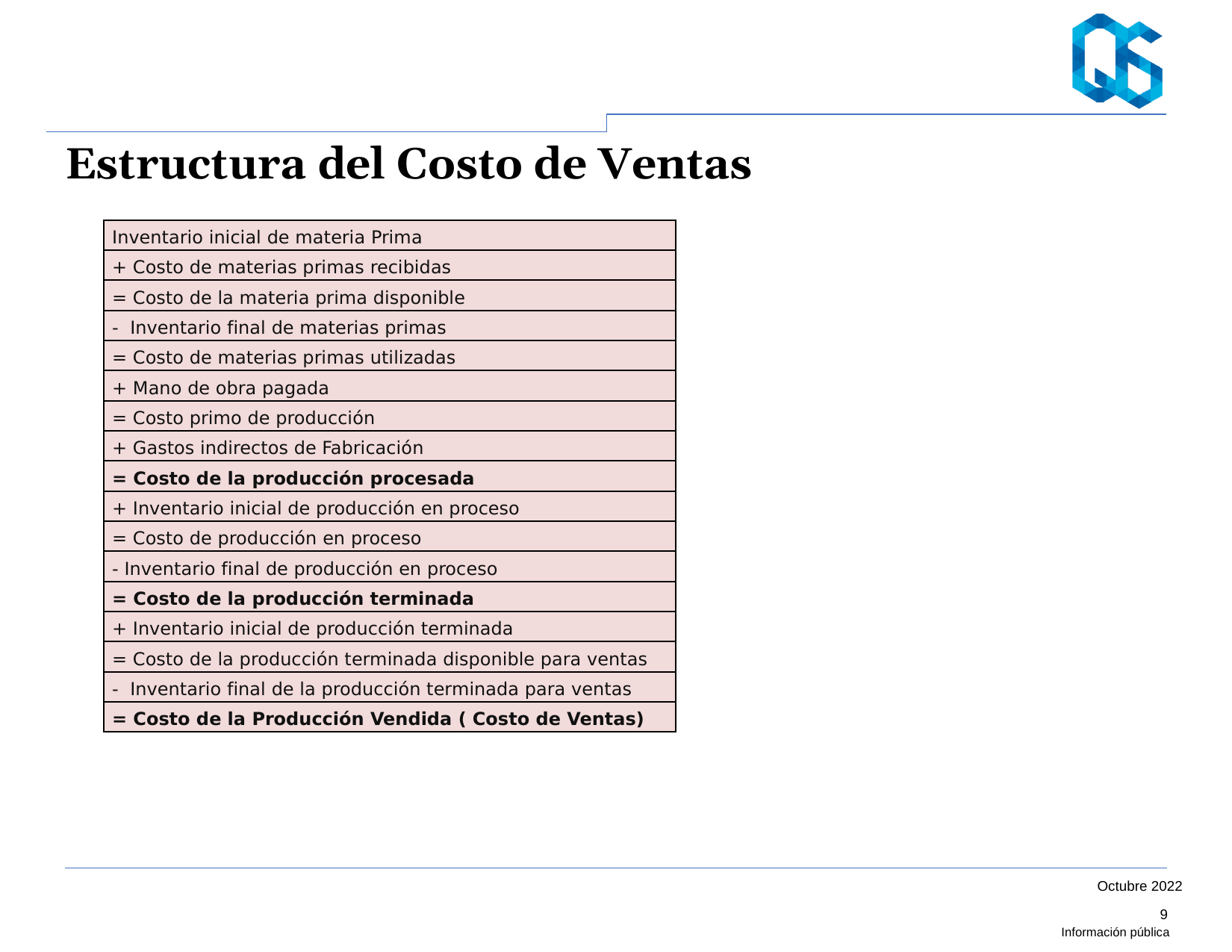

# Estructura del Costo de Ventas
Utiliza la caja del ‘Divider’ abajo para que el título de la diapositiva aparezca en la página de índice así como la página de índice al comienzo de cada sección
Por favor sigue estos pasos:
Teclea ‘Divider’ en la caja de control de abajo.
Haz click en Smart ‘Divider’ en la barra de herramientas.
Inserta el texto que quieres que aparezca en el índice y selecciona el nivel de ‘Divider’.
Haz click en ‘Update’. El título de diapositiva debería aparecer en todos los índices.
Para suprimir el título de la slide del índice, borra el texto en la caja de ‘Divider’ y haz click en ‘Update’
| Inventario inicial de materia Prima |
| --- |
| + Costo de materias primas recibidas |
| = Costo de la materia prima disponible |
| -  Inventario final de materias primas |
| = Costo de materias primas utilizadas |
| + Mano de obra pagada |
| = Costo primo de producción |
| + Gastos indirectos de Fabricación |
| = Costo de la producción procesada |
| + Inventario inicial de producción en proceso |
| = Costo de producción en proceso |
| - Inventario final de producción en proceso |
| = Costo de la producción terminada |
| + Inventario inicial de producción terminada |
| = Costo de la producción terminada disponible para ventas |
| -  Inventario final de la producción terminada para ventas |
| = Costo de la Producción Vendida ( Costo de Ventas) |
Divider
9